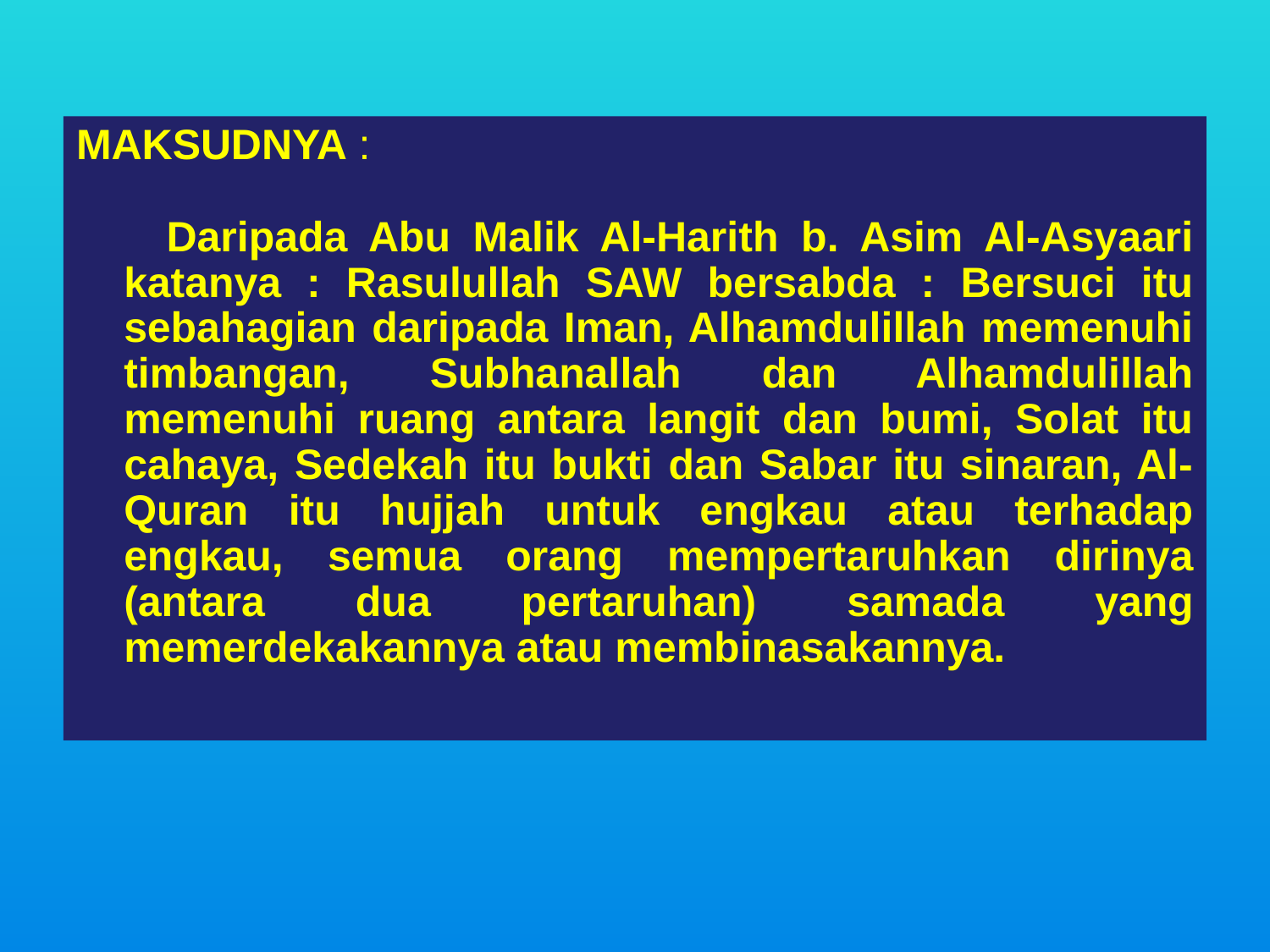

MAKSUDNYA :

    Daripada Abu Malik Al-Harith b. Asim Al-Asyaari katanya : Rasulullah SAW bersabda : Bersuci itu sebahagian daripada Iman, Alhamdulillah memenuhi timbangan, Subhanallah dan Alhamdulillah memenuhi ruang antara langit dan bumi, Solat itu cahaya, Sedekah itu bukti dan Sabar itu sinaran, Al-Quran itu hujjah untuk engkau atau terhadap engkau, semua orang mempertaruhkan dirinya (antara dua pertaruhan) samada yang memerdekakannya atau membinasakannya.